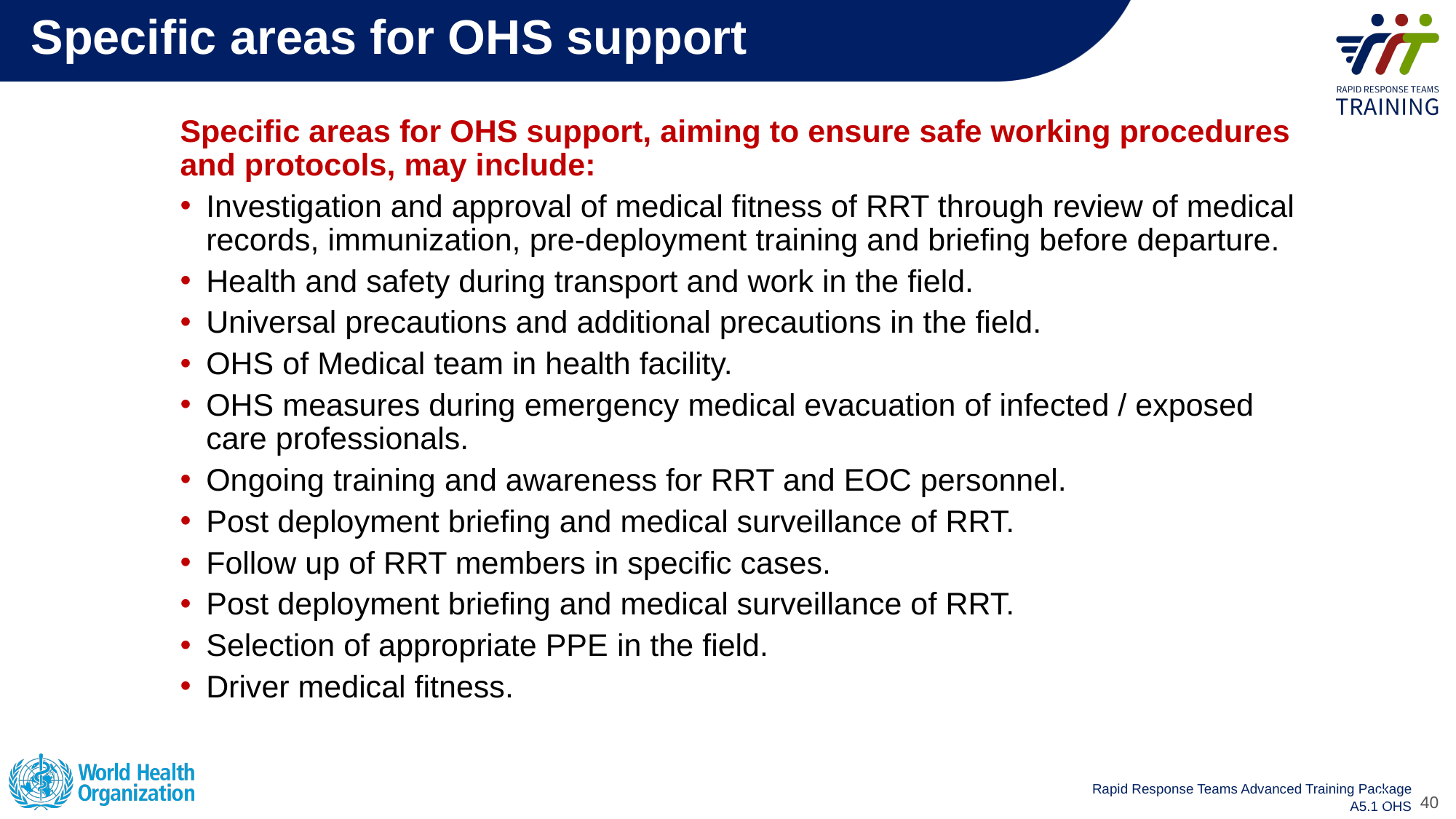

Specific areas for OHS support
Specific areas for OHS support, aiming to ensure safe working procedures and protocols, may include:
Investigation and approval of medical fitness of RRT through review of medical records, immunization, pre-deployment training and briefing before departure.
Health and safety during transport and work in the field.
Universal precautions and additional precautions in the field.
OHS of Medical team in health facility.
OHS measures during emergency medical evacuation of infected / exposed care professionals.
Ongoing training and awareness for RRT and EOC personnel.
Post deployment briefing and medical surveillance of RRT.
Follow up of RRT members in specific cases.
Post deployment briefing and medical surveillance of RRT.
Selection of appropriate PPE in the field.
Driver medical fitness.
40